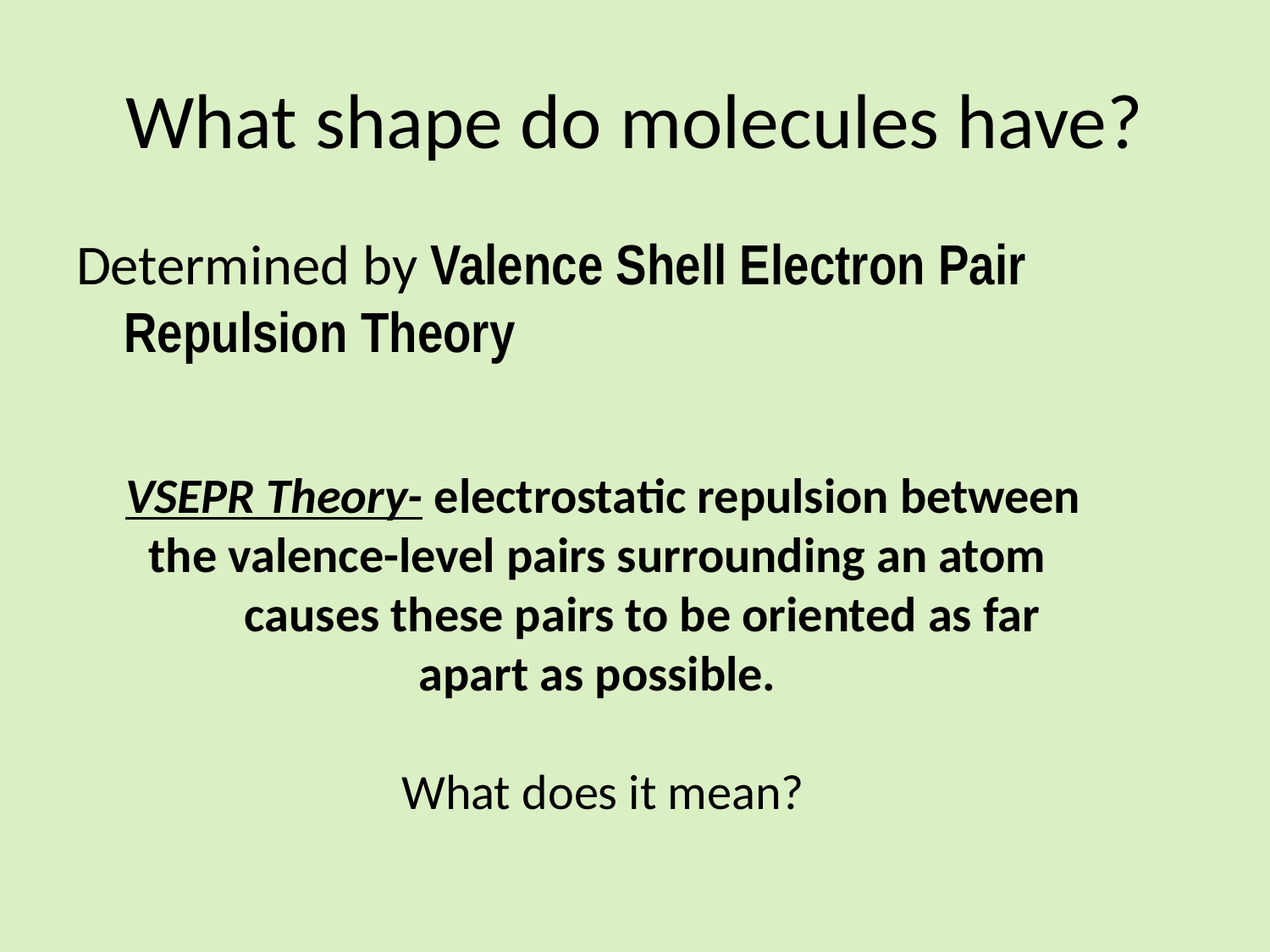

# What shape do molecules have?
Determined by Valence Shell Electron Pair Repulsion Theory

VSEPR Theory- electrostatic repulsion between the valence-level pairs surrounding an atom
       causes these pairs to be oriented as far apart as possible.

What does it mean?